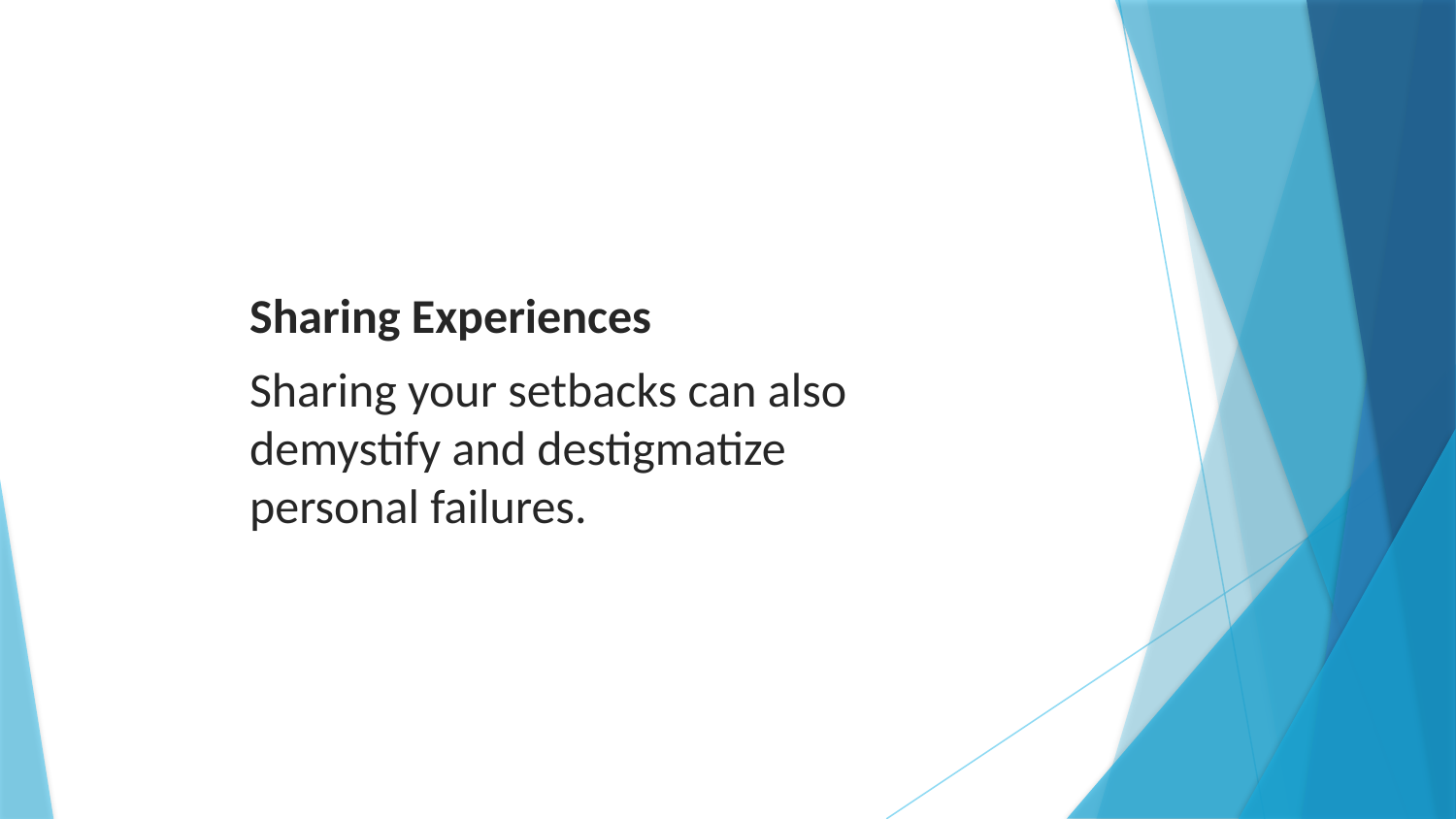

Sharing Experiences
Sharing your setbacks can also demystify and destigmatize personal failures.